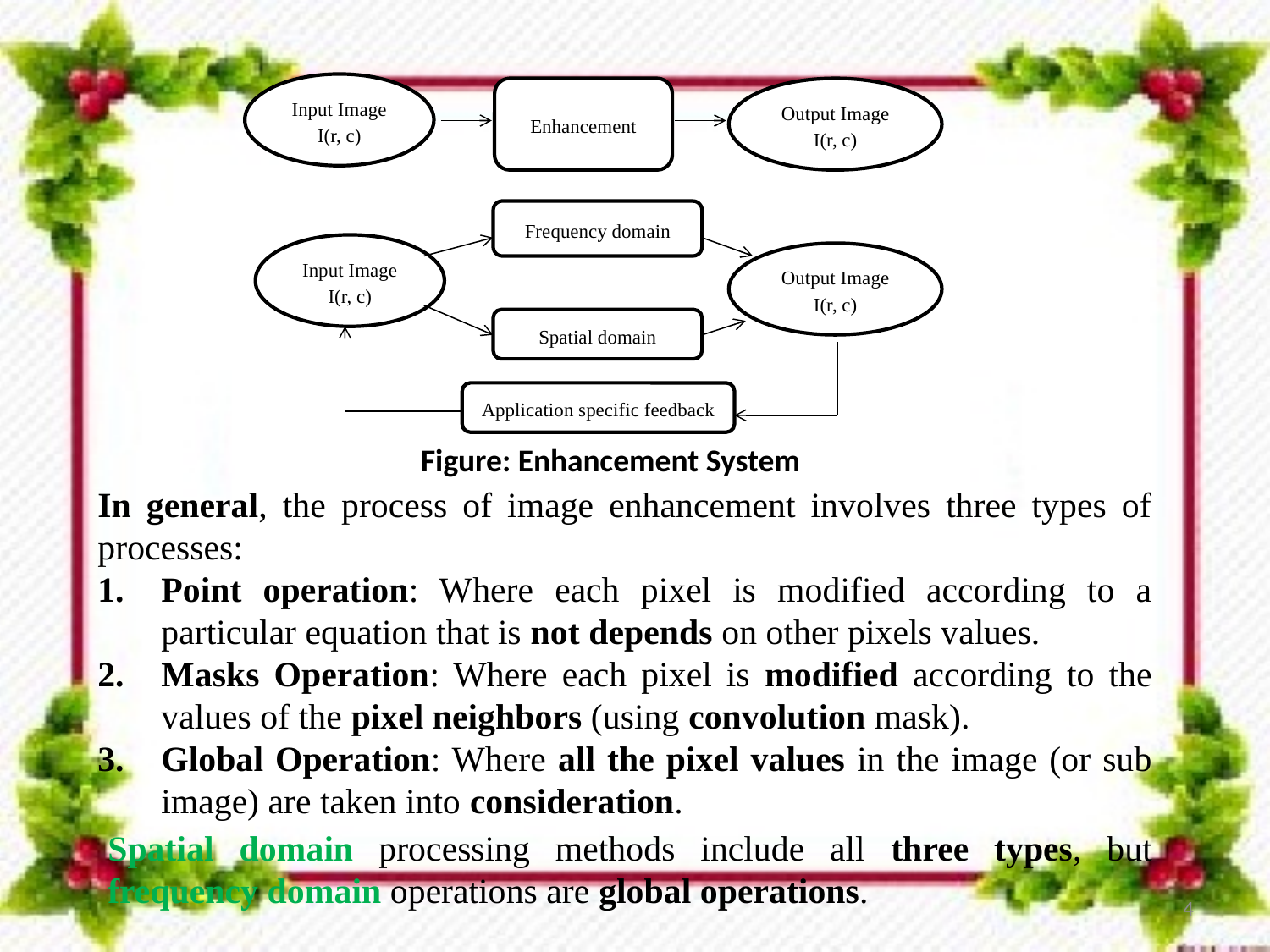

Input Image I(r, c)
Enhancement
Output Image I(r, c)
Frequency domain
Input Image I(r, c)
Output Image I(r, c)
Spatial domain
Application specific feedback
Figure: Enhancement System
In general, the process of image enhancement involves three types of processes:
Point operation: Where each pixel is modified according to a particular equation that is not depends on other pixels values.
Masks Operation: Where each pixel is modified according to the values of the pixel neighbors (using convolution mask).
Global Operation: Where all the pixel values in the image (or sub image) are taken into consideration.
Spatial domain processing methods include all three types, but frequency domain operations are global operations.
4